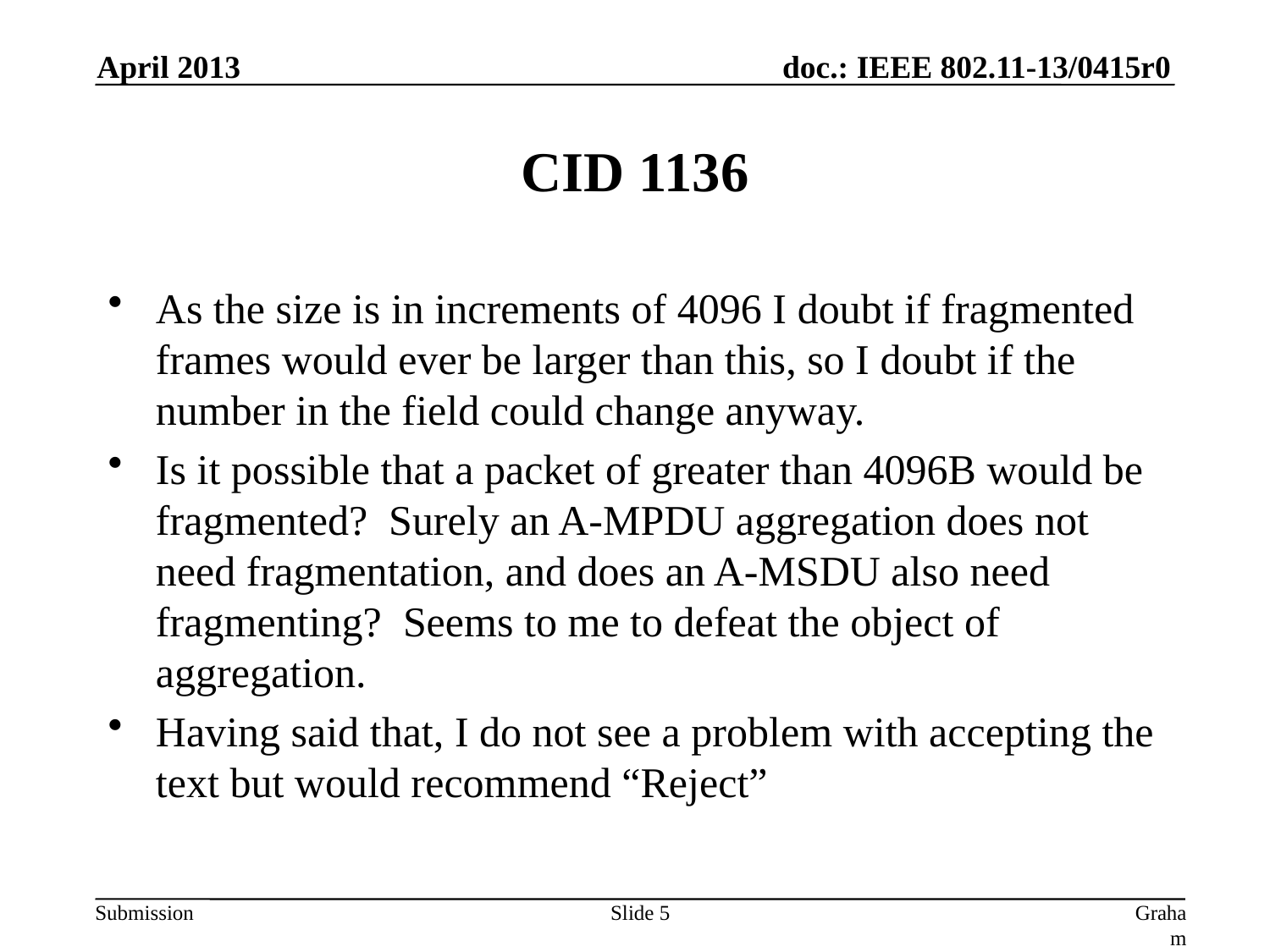

April 2013
# CID 1136
As the size is in increments of 4096 I doubt if fragmented frames would ever be larger than this, so I doubt if the number in the field could change anyway.
Is it possible that a packet of greater than 4096B would be fragmented?  Surely an A-MPDU aggregation does not need fragmentation, and does an A-MSDU also need fragmenting?  Seems to me to defeat the object of aggregation.
Having said that, I do not see a problem with accepting the text but would recommend “Reject”

Slide 5
Graham Smith, DSP Group